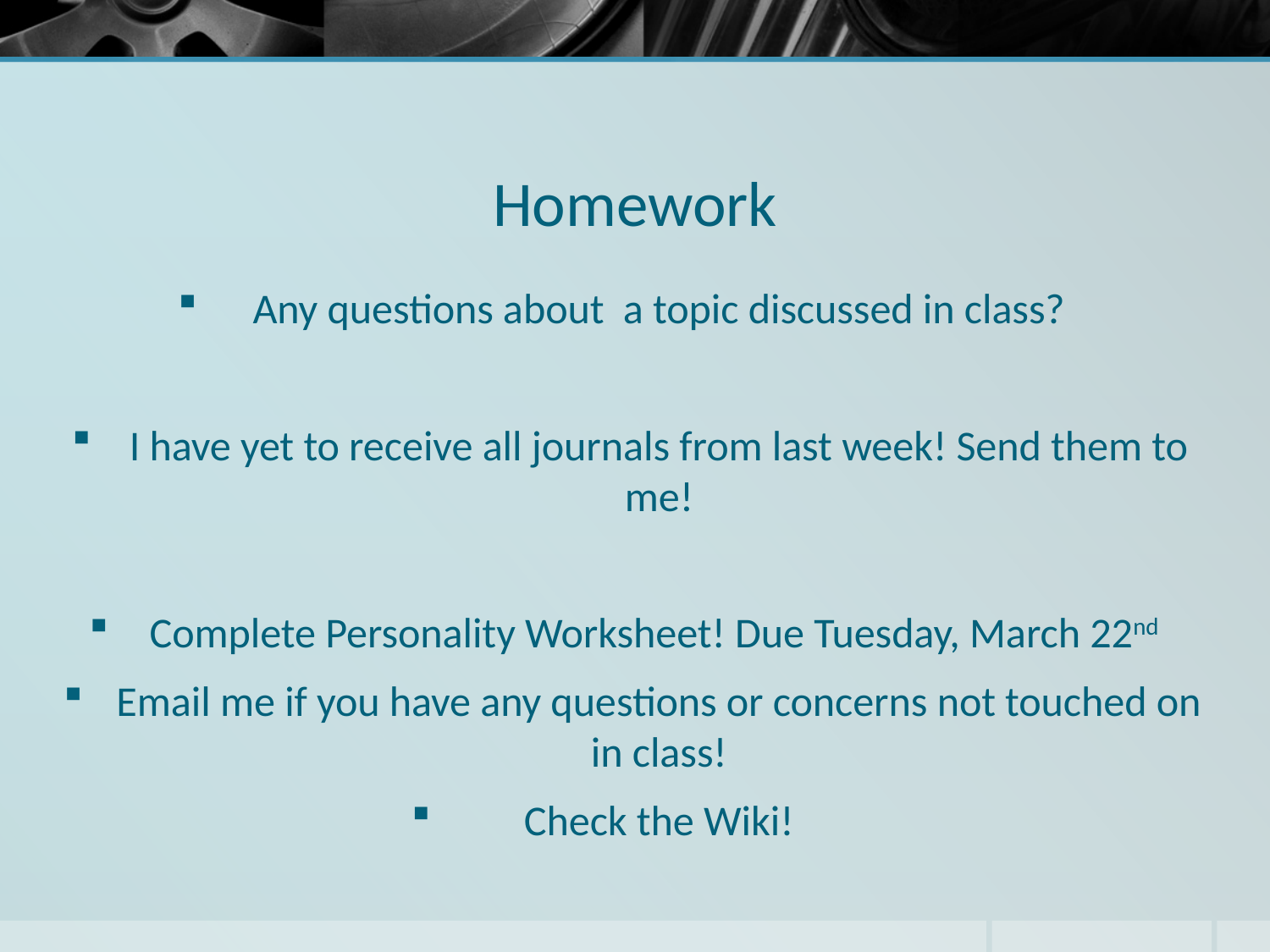

# Homework
Any questions about  a topic discussed in class?

I have yet to receive all journals from last week! Send them to me!

Complete Personality Worksheet! Due Tuesday, March 22nd
Email me if you have any questions or concerns not touched on in class!
Check the Wiki!